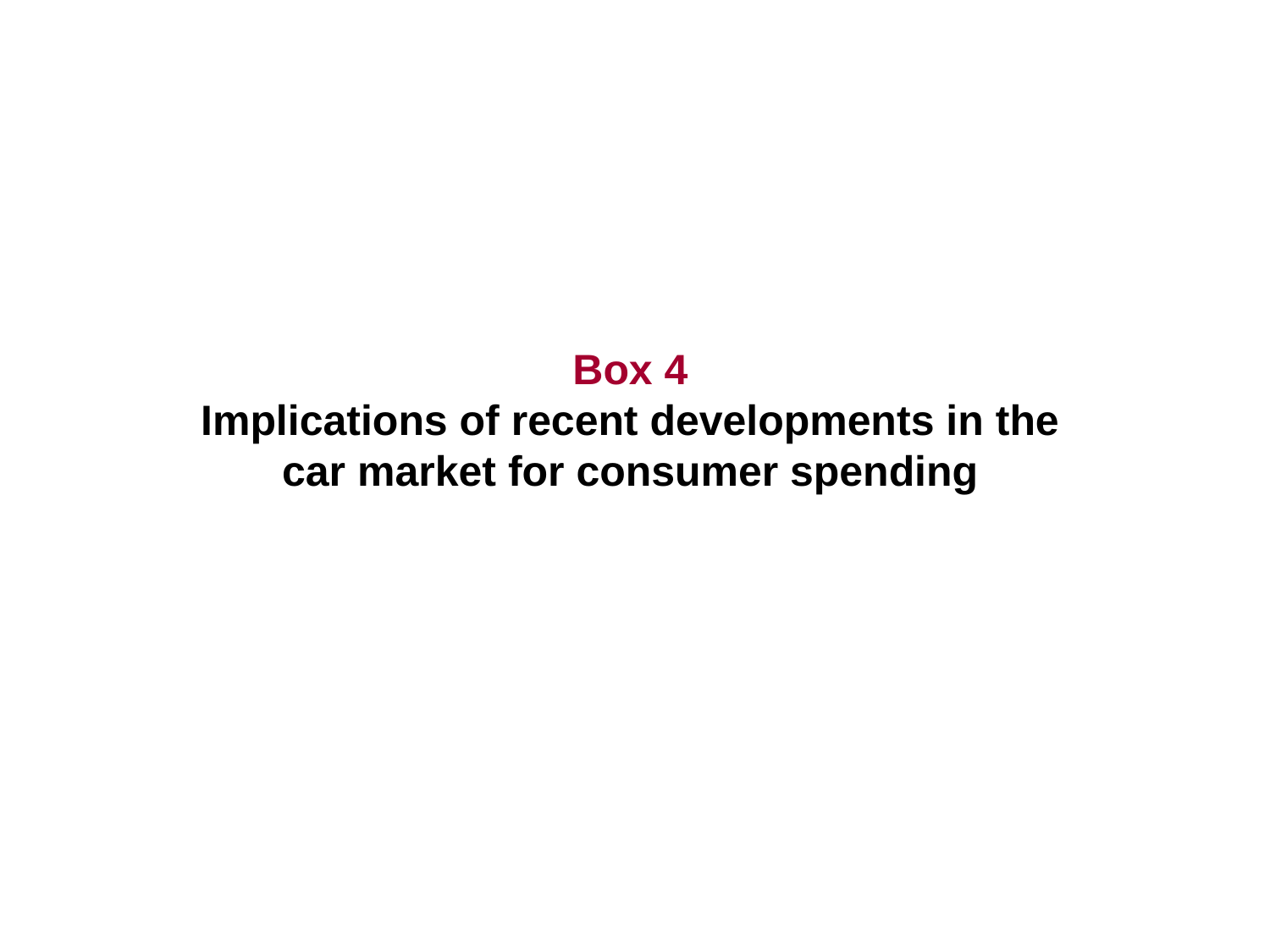

Box 4
Implications of recent developments in the
car market for consumer spending